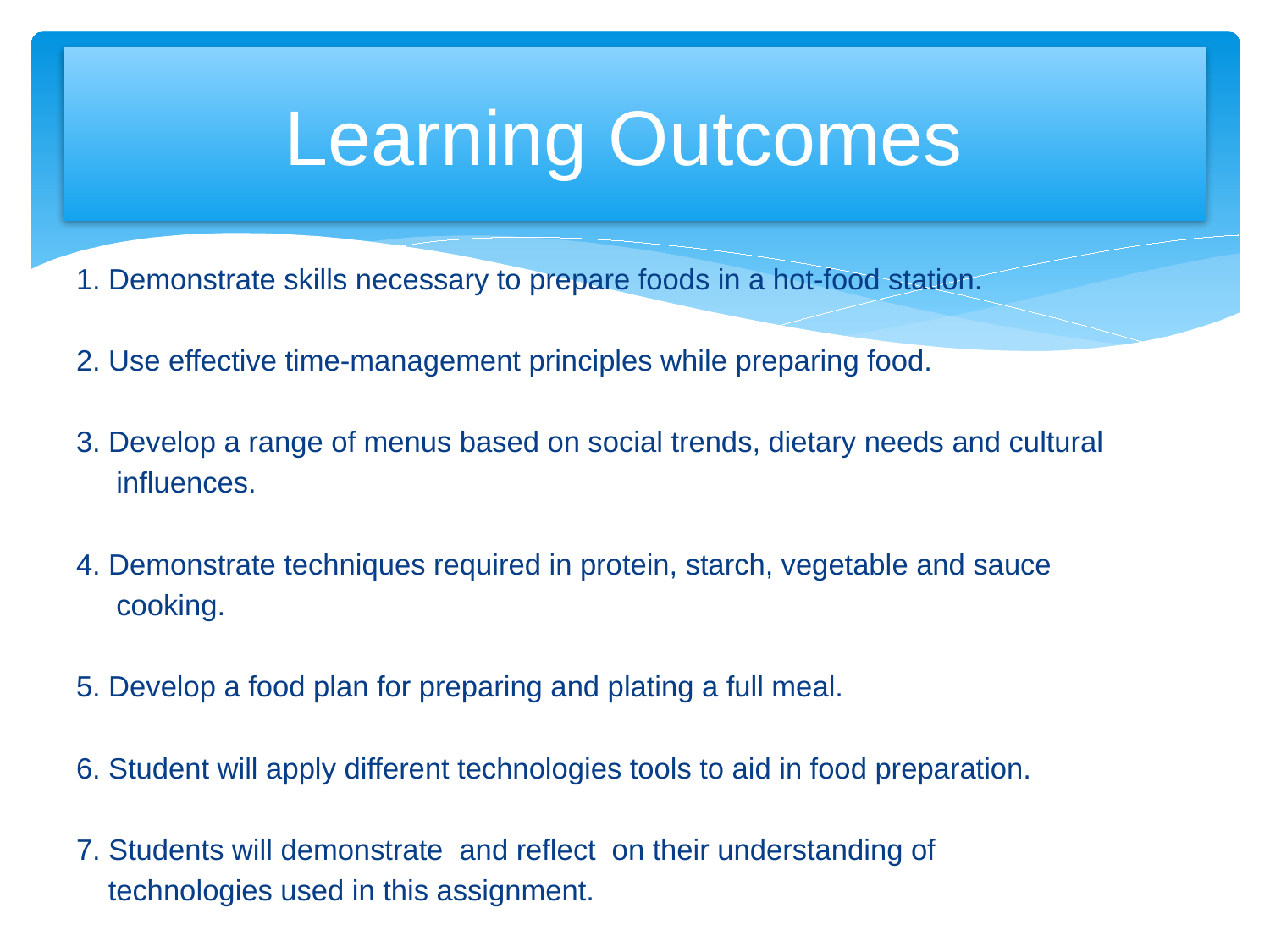

# Learning Outcomes
1. Demonstrate skills necessary to prepare foods in a hot-food station.

2. Use effective time-management principles while preparing food.

3. Develop a range of menus based on social trends, dietary needs and cultural
     influences.

4. Demonstrate techniques required in protein, starch, vegetable and sauce
     cooking.

5. Develop a food plan for preparing and plating a full meal.

6. Student will apply different technologies tools to aid in food preparation.

7. Students will demonstrate  and reflect  on their understanding of
    technologies used in this assignment.